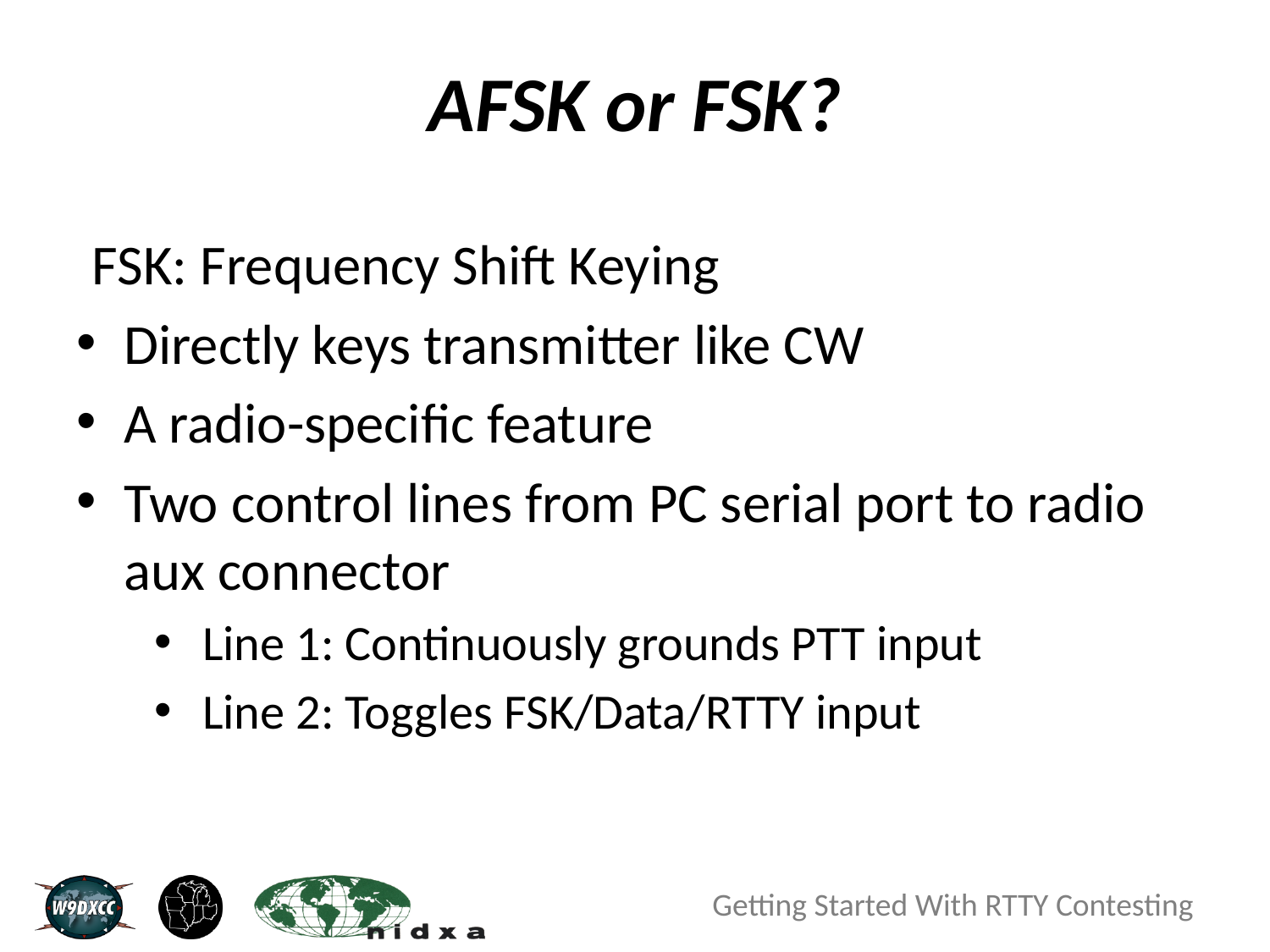

# AFSK or FSK?
FSK: Frequency Shift Keying
Directly keys transmitter like CW
A radio-specific feature
Two control lines from PC serial port to radio aux connector
Line 1: Continuously grounds PTT input
Line 2: Toggles FSK/Data/RTTY input

Getting Started With RTTY Contesting